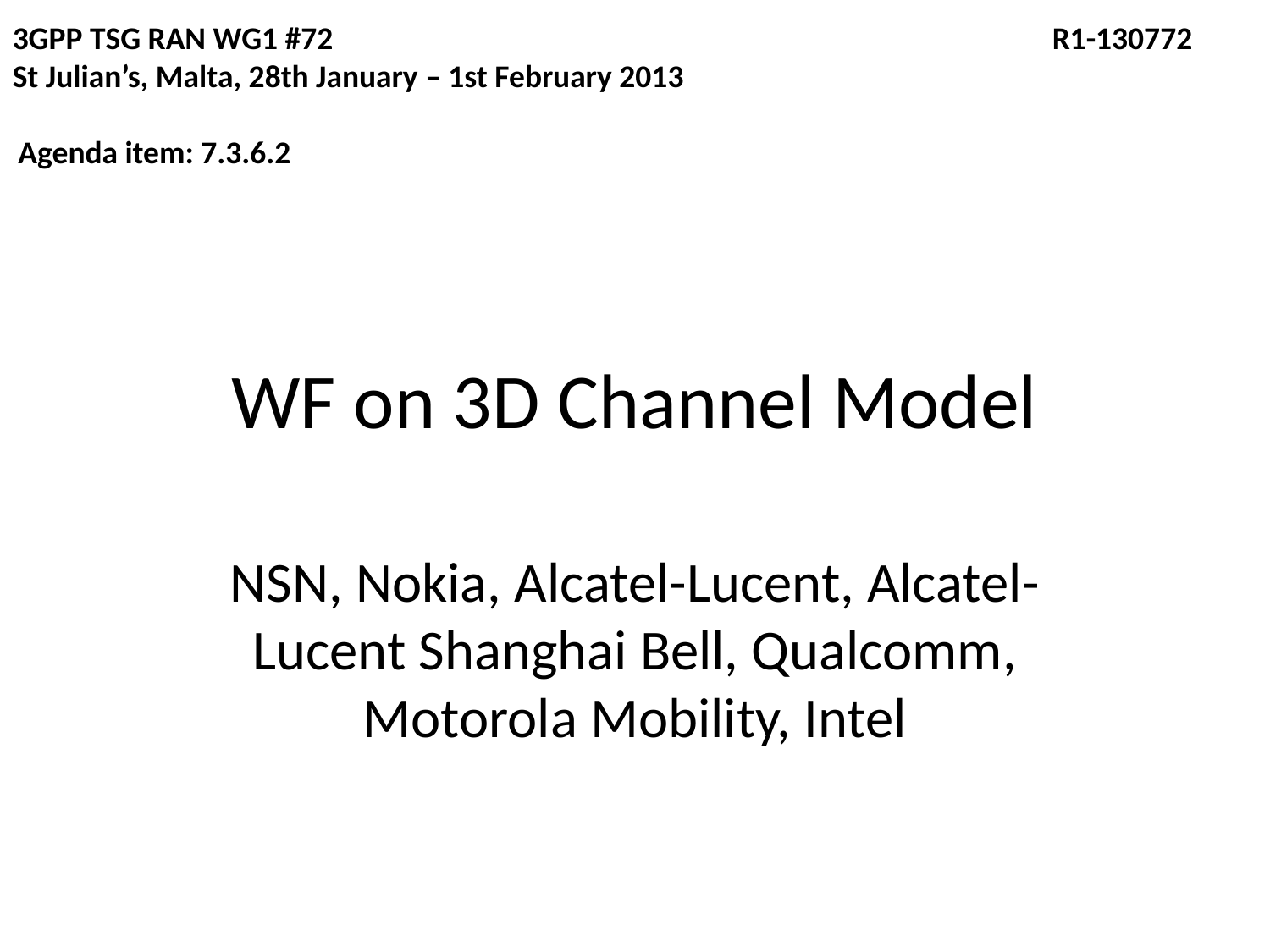

3GPP TSG RAN WG1 #72					                     R1-130772
St Julian’s, Malta, 28th January – 1st February 2013
Agenda item: 7.3.6.2
# WF on 3D Channel Model
NSN, Nokia, Alcatel-Lucent, Alcatel-Lucent Shanghai Bell, Qualcomm, Motorola Mobility, Intel